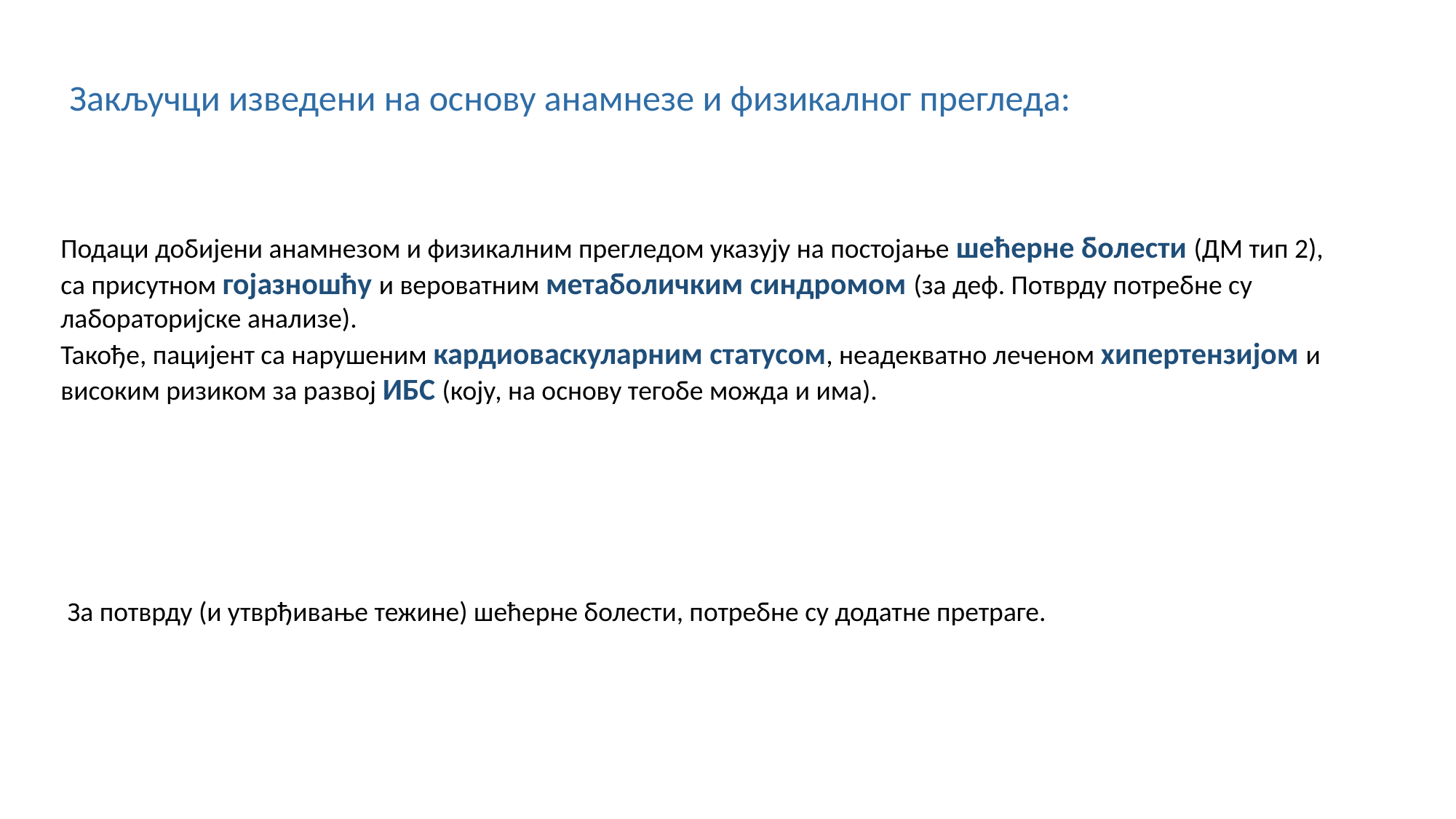

Закључци изведени на основу анамнезе и физикалног прегледа:
Подаци добијени анамнезом и физикалним прегледом указују на постојање шећерне болести (ДМ тип 2),
са присутном гојазношћу и вероватним метаболичким синдромом (за деф. Потврду потребне су лабораторијске анализе).
Такође, пацијент са нарушеним кардиоваскуларним статусом, неадекватно леченом хипертензијом и високим ризиком за развој ИБС (коју, на основу тегобе можда и има).
За потврду (и утврђивање тежине) шећерне болести, потребне су додатне претраге.